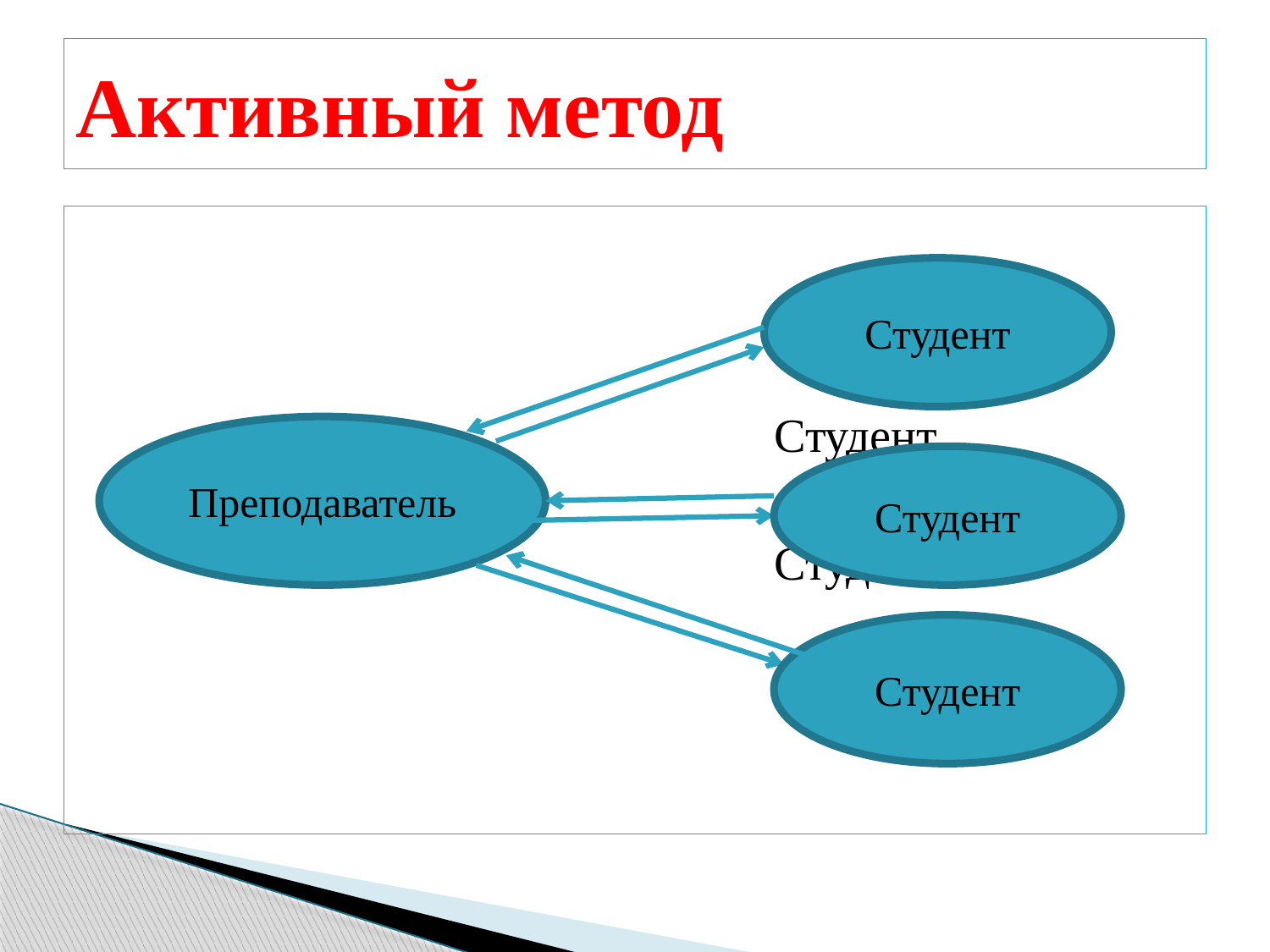

# Активный метод

                                       Студент

                                    Студент

                                    Студент
Студент
Преподаватель
Студент
Студент